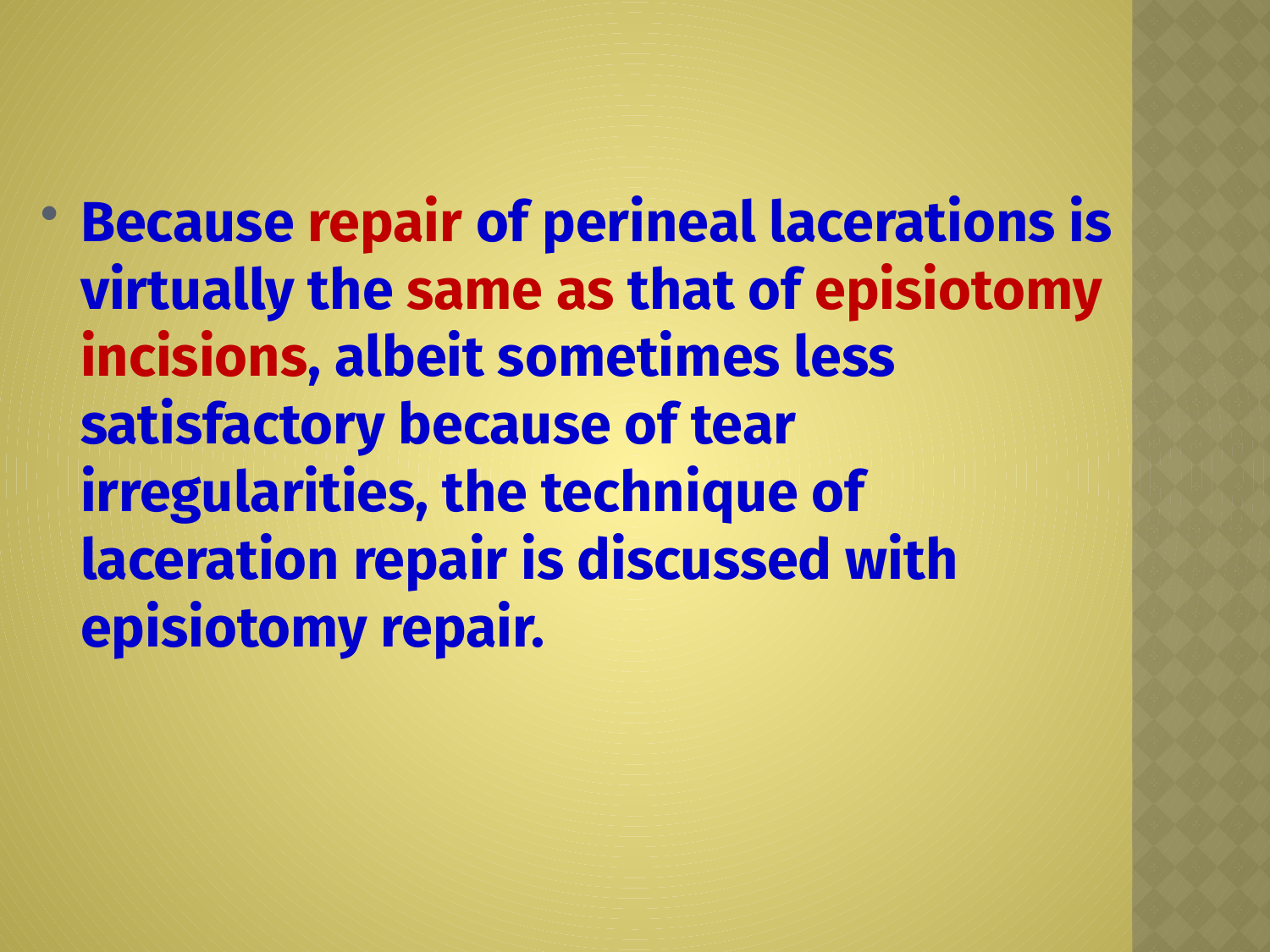

Because repair of perineal lacerations is virtually the same as that of episiotomy incisions, albeit sometimes less satisfactory because of tear irregularities, the technique of laceration repair is discussed with episiotomy repair.